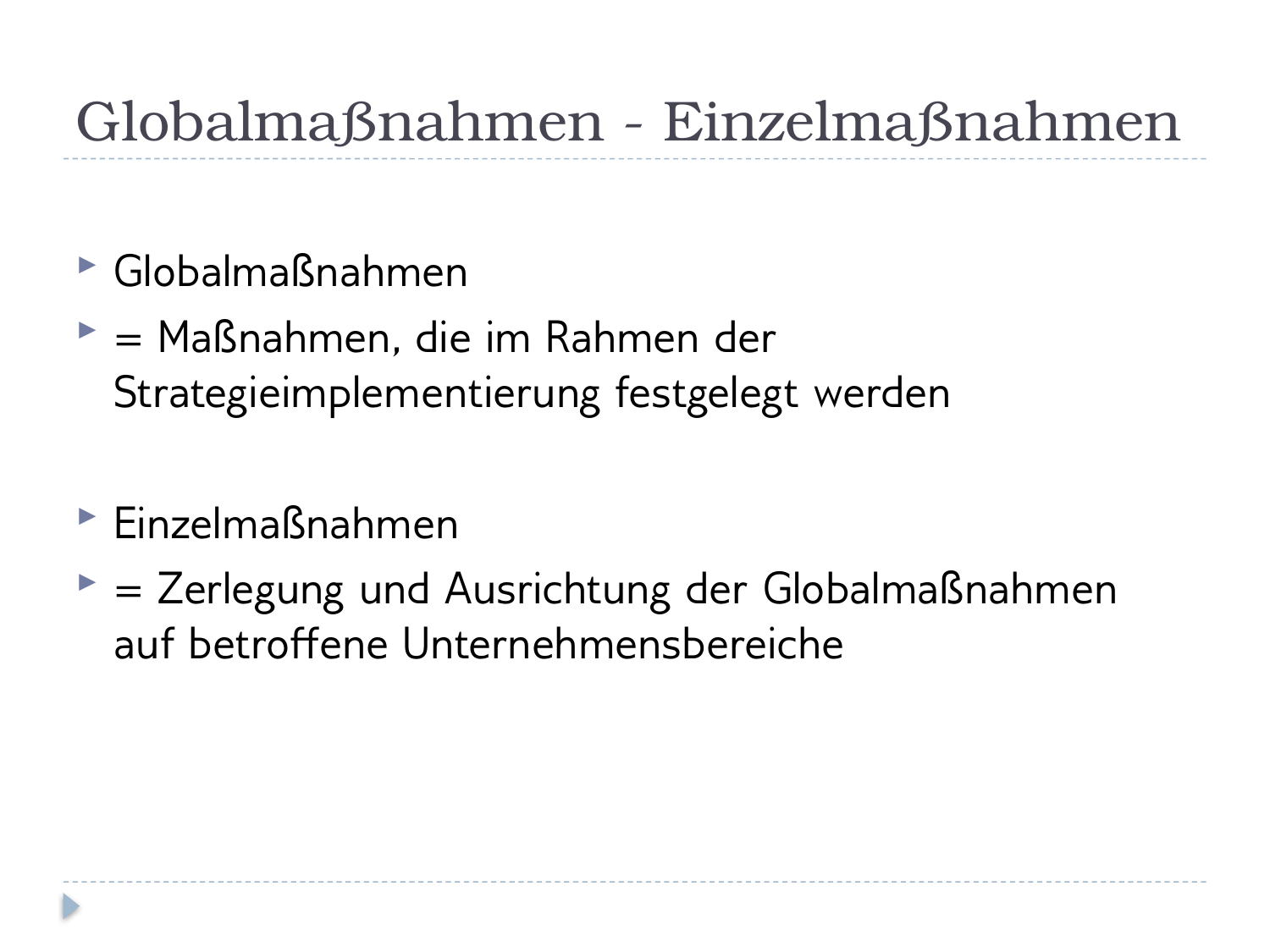

Globalmaßnahmen - Einzelmaßnahmen

Globalmaßnahmen
= Maßnahmen, die im Rahmen der Strategieimplementierung festgelegt werden

Einzelmaßnahmen
= Zerlegung und Ausrichtung der Globalmaßnahmen auf betroffene Unternehmensbereiche